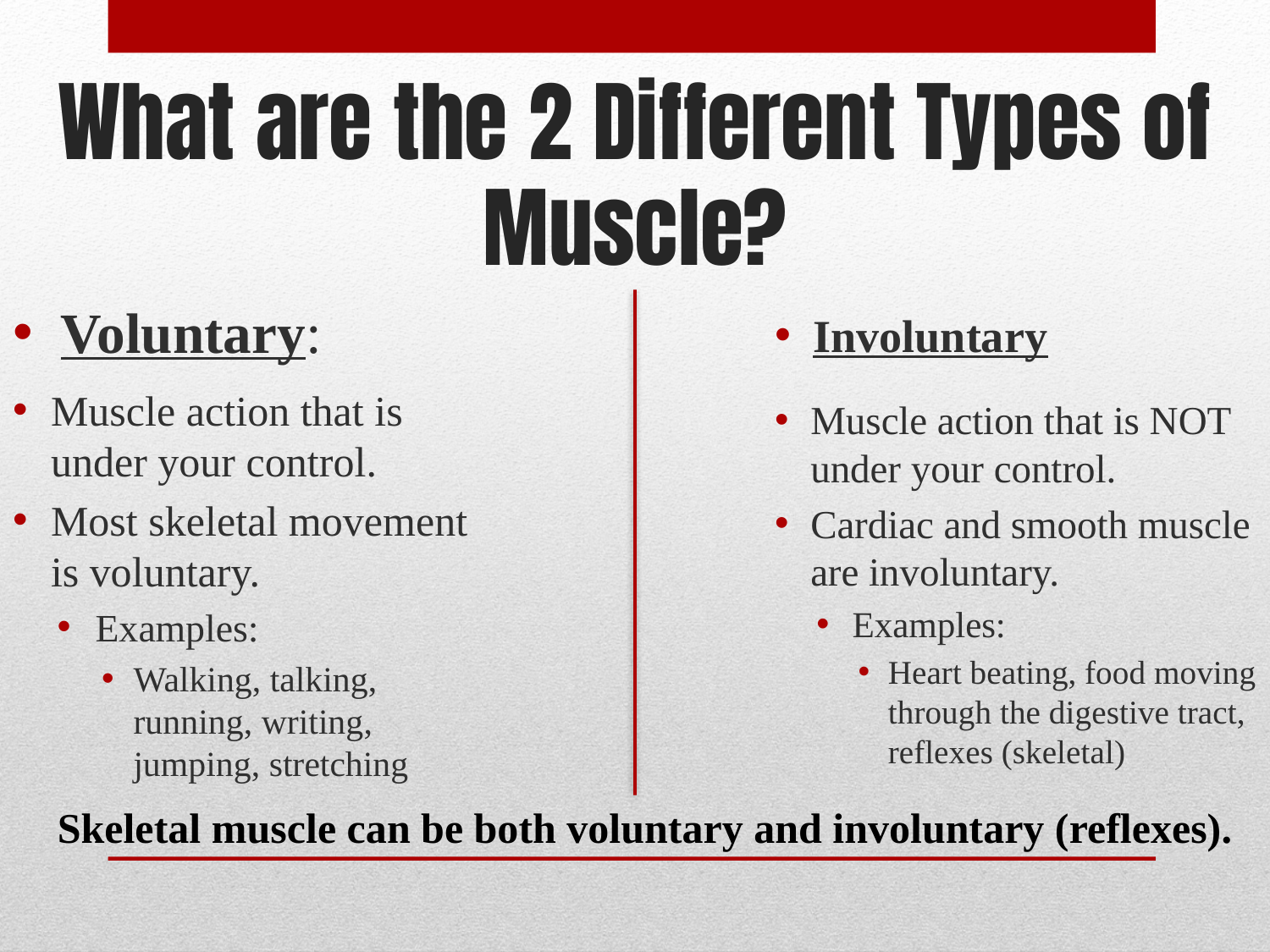

What are the 2 Different Types of Muscle?
Voluntary:
Involuntary
Muscle action that is NOT under your control.
Cardiac and smooth muscle are involuntary.
Examples:
Heart beating, food moving through the digestive tract, reflexes (skeletal)
Muscle action that is under your control.
Most skeletal movement is voluntary.
Examples:
Walking, talking, running, writing, jumping, stretching
Skeletal muscle can be both voluntary and involuntary (reflexes).